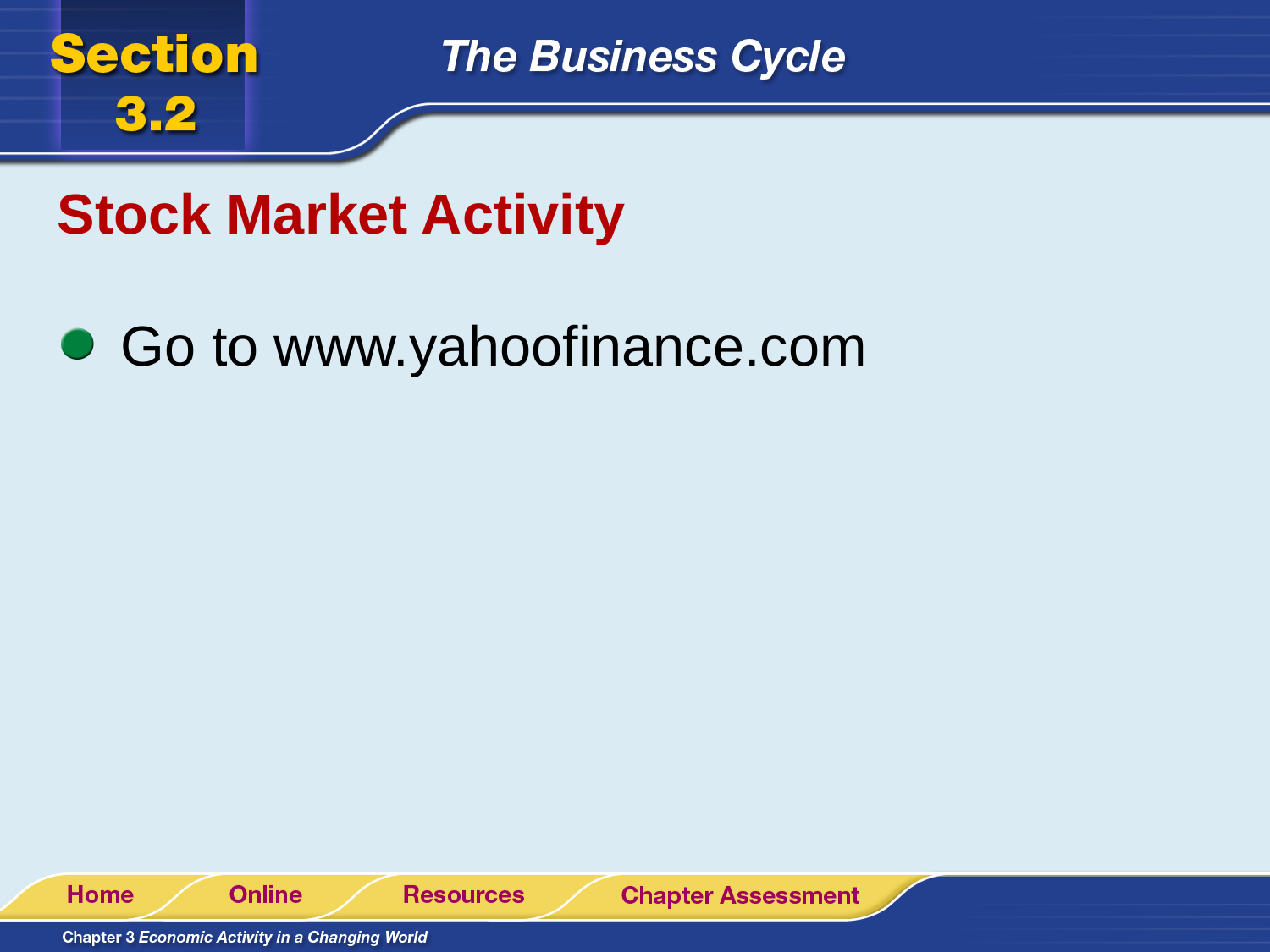

# Stock Market Activity
Go to www.yahoofinance.com